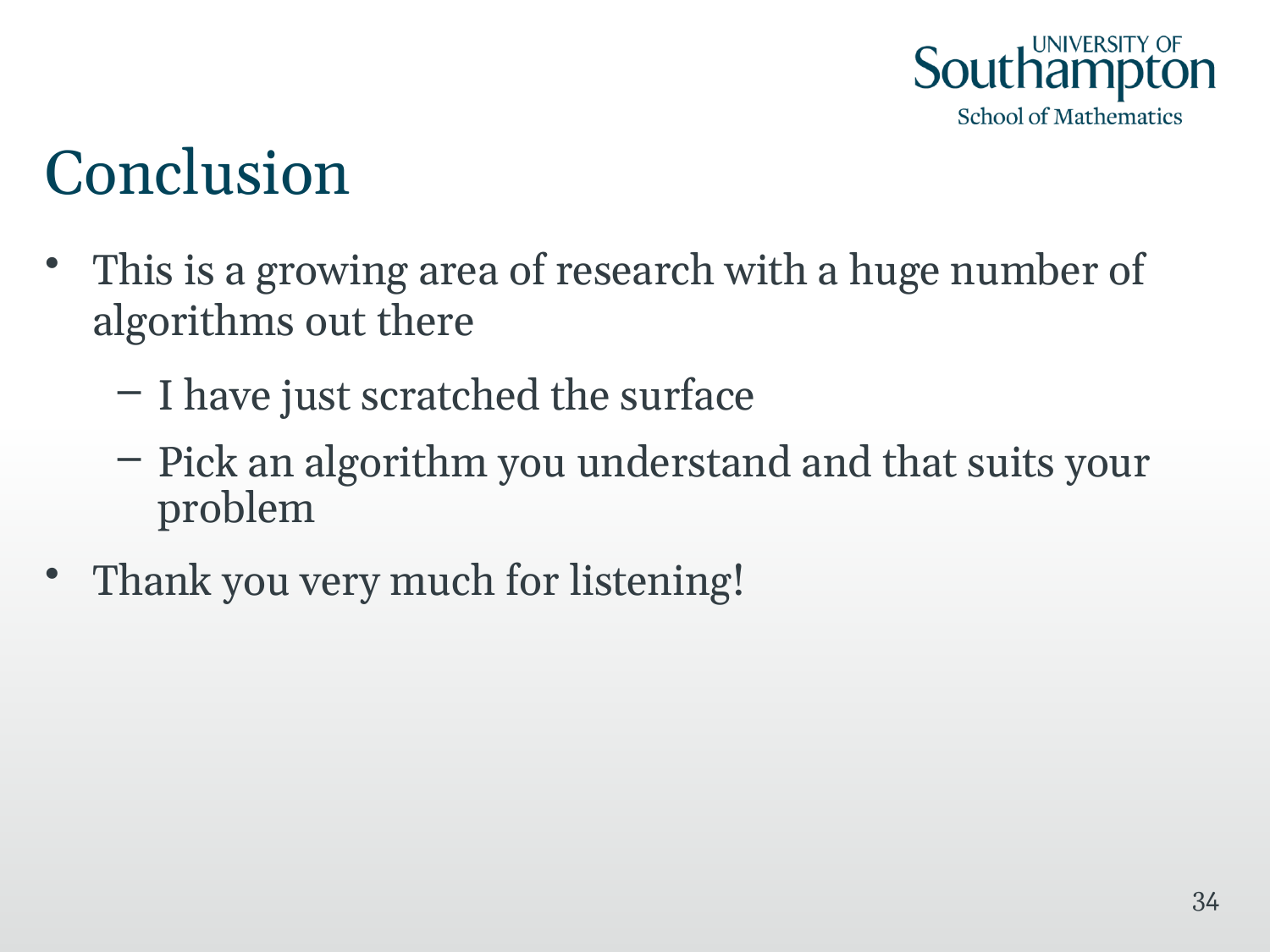

# Conclusion
This is a growing area of research with a huge number of algorithms out there
I have just scratched the surface
Pick an algorithm you understand and that suits your problem
Thank you very much for listening!
34